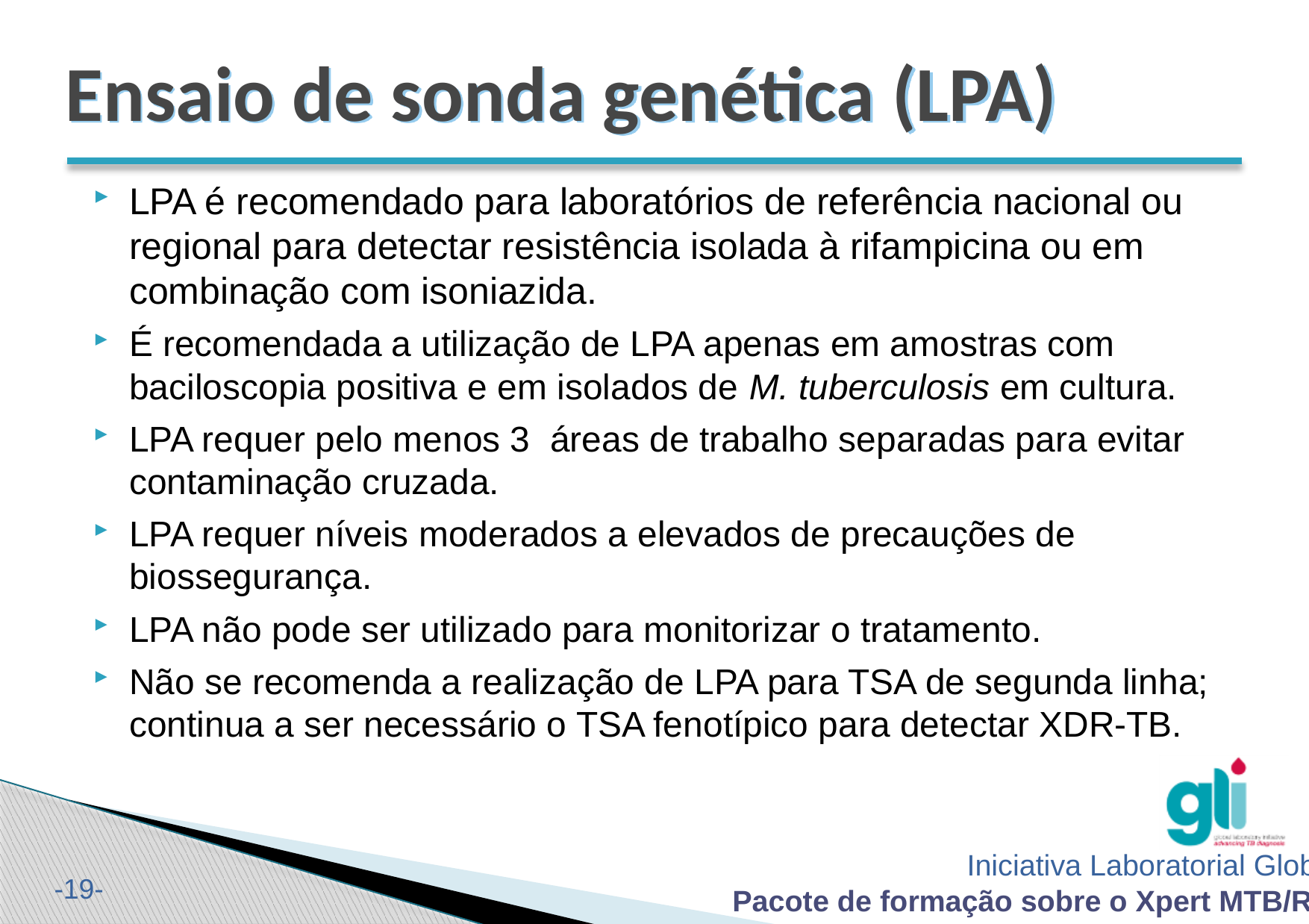

# Ensaio de sonda genética (LPA)
LPA é recomendado para laboratórios de referência nacional ou regional para detectar resistência isolada à rifampicina ou em combinação com isoniazida.
É recomendada a utilização de LPA apenas em amostras com baciloscopia positiva e em isolados de M. tuberculosis em cultura.
LPA requer pelo menos 3  áreas de trabalho separadas para evitar contaminação cruzada.
LPA requer níveis moderados a elevados de precauções de biossegurança.
LPA não pode ser utilizado para monitorizar o tratamento.
Não se recomenda a realização de LPA para TSA de segunda linha; continua a ser necessário o TSA fenotípico para detectar XDR-TB.